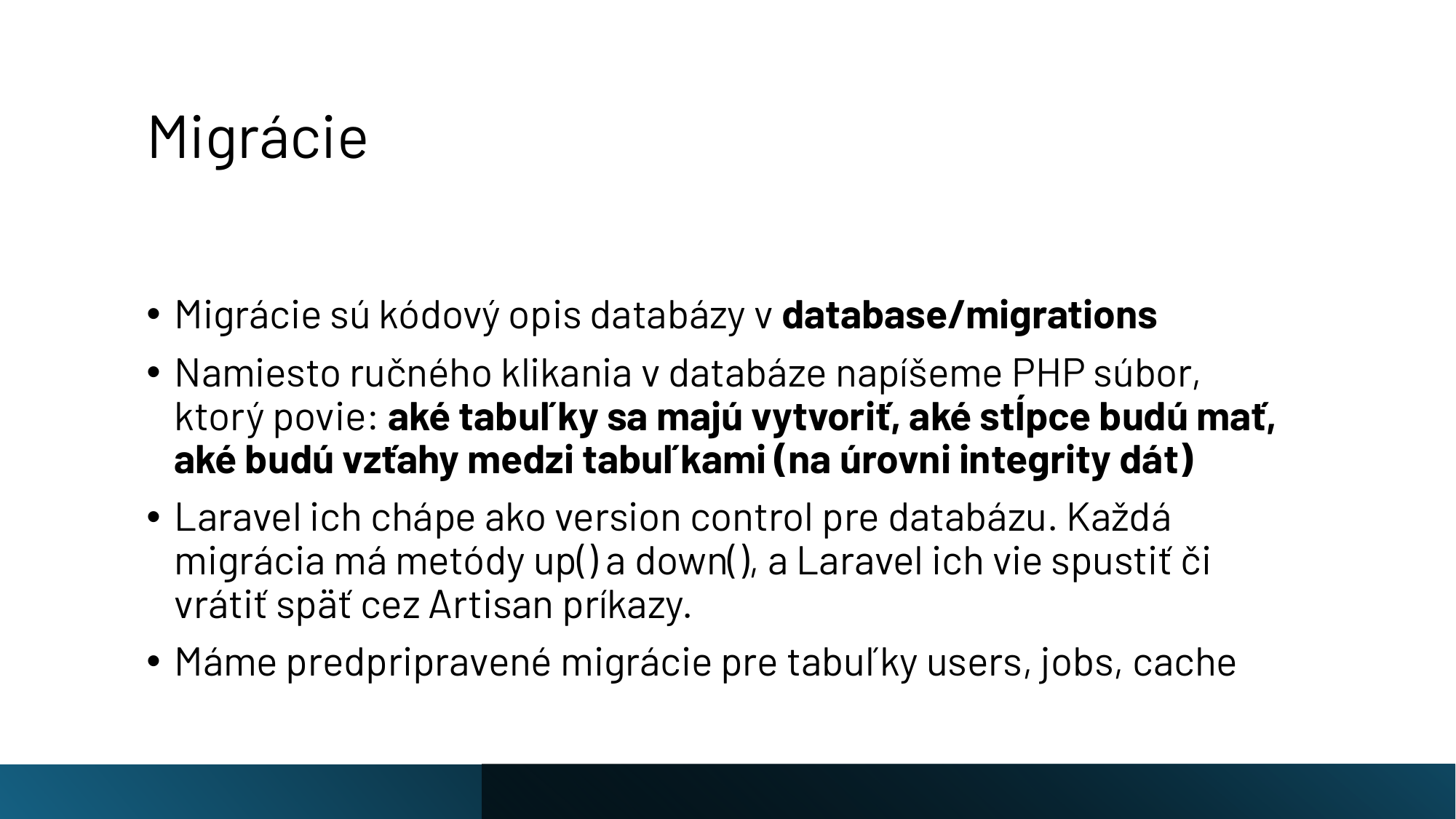

# Migrácie
Migrácie sú kódový opis databázy v database/migrations
Namiesto ručného klikania v databáze napíšeme PHP súbor, ktorý povie: aké tabuľky sa majú vytvoriť, aké stĺpce budú mať, aké budú vzťahy medzi tabuľkami (na úrovni integrity dát)
Laravel ich chápe ako version control pre databázu. Každá migrácia má metódy up() a down(), a Laravel ich vie spustiť či vrátiť späť cez Artisan príkazy.
Máme predpripravené migrácie pre tabuľky users, jobs, cache